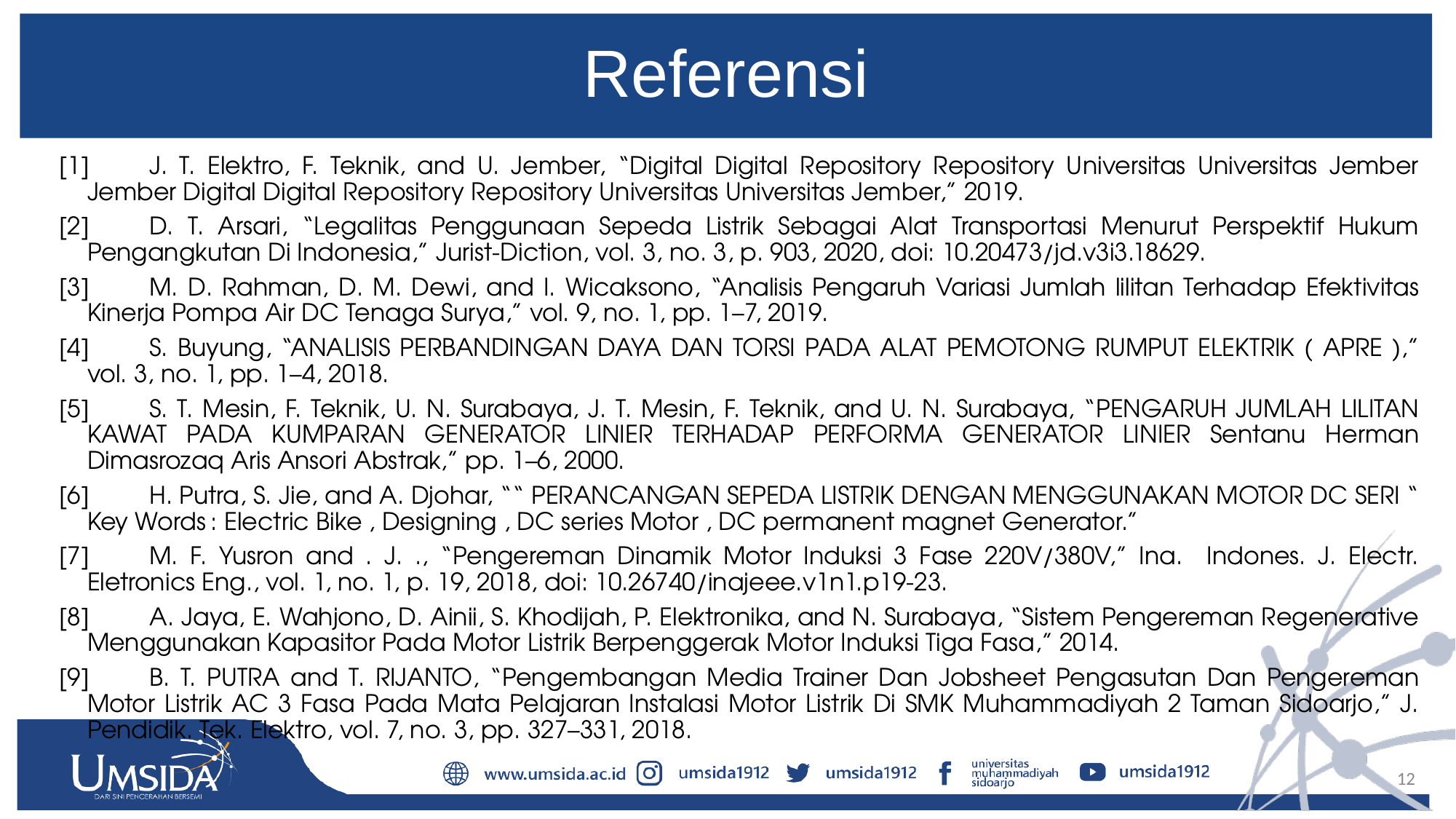

# Referensi
[1]	J. T. Elektro, F. Teknik, and U. Jember, “Digital Digital Repository Repository Universitas Universitas Jember Jember Digital Digital Repository Repository Universitas Universitas Jember,” 2019.
[2]	D. T. Arsari, “Legalitas Penggunaan Sepeda Listrik Sebagai Alat Transportasi Menurut Perspektif Hukum Pengangkutan Di Indonesia,” Jurist-Diction, vol. 3, no. 3, p. 903, 2020, doi: 10.20473/jd.v3i3.18629.
[3]	M. D. Rahman, D. M. Dewi, and I. Wicaksono, “Analisis Pengaruh Variasi Jumlah lilitan Terhadap Efektivitas Kinerja Pompa Air DC Tenaga Surya,” vol. 9, no. 1, pp. 1–7, 2019.
[4]	S. Buyung, “ANALISIS PERBANDINGAN DAYA DAN TORSI PADA ALAT PEMOTONG RUMPUT ELEKTRIK ( APRE ),” vol. 3, no. 1, pp. 1–4, 2018.
[5]	S. T. Mesin, F. Teknik, U. N. Surabaya, J. T. Mesin, F. Teknik, and U. N. Surabaya, “PENGARUH JUMLAH LILITAN KAWAT PADA KUMPARAN GENERATOR LINIER TERHADAP PERFORMA GENERATOR LINIER Sentanu Herman Dimasrozaq Aris Ansori Abstrak,” pp. 1–6, 2000.
[6]	H. Putra, S. Jie, and A. Djohar, ““ PERANCANGAN SEPEDA LISTRIK DENGAN MENGGUNAKAN MOTOR DC SERI “ Key Words : Electric Bike , Designing , DC series Motor , DC permanent magnet Generator.”
[7]	M. F. Yusron and . J. ., “Pengereman Dinamik Motor Induksi 3 Fase 220V/380V,” Ina.  Indones. J. Electr. Eletronics Eng., vol. 1, no. 1, p. 19, 2018, doi: 10.26740/inajeee.v1n1.p19-23.
[8]	A. Jaya, E. Wahjono, D. Ainii, S. Khodijah, P. Elektronika, and N. Surabaya, “Sistem Pengereman Regenerative Menggunakan Kapasitor Pada Motor Listrik Berpenggerak Motor Induksi Tiga Fasa,” 2014.
[9]	B. T. PUTRA and T. RIJANTO, “Pengembangan Media Trainer Dan Jobsheet Pengasutan Dan Pengereman Motor Listrik AC 3 Fasa Pada Mata Pelajaran Instalasi Motor Listrik Di SMK Muhammadiyah 2 Taman Sidoarjo,” J. Pendidik. Tek. Elektro, vol. 7, no. 3, pp. 327–331, 2018.